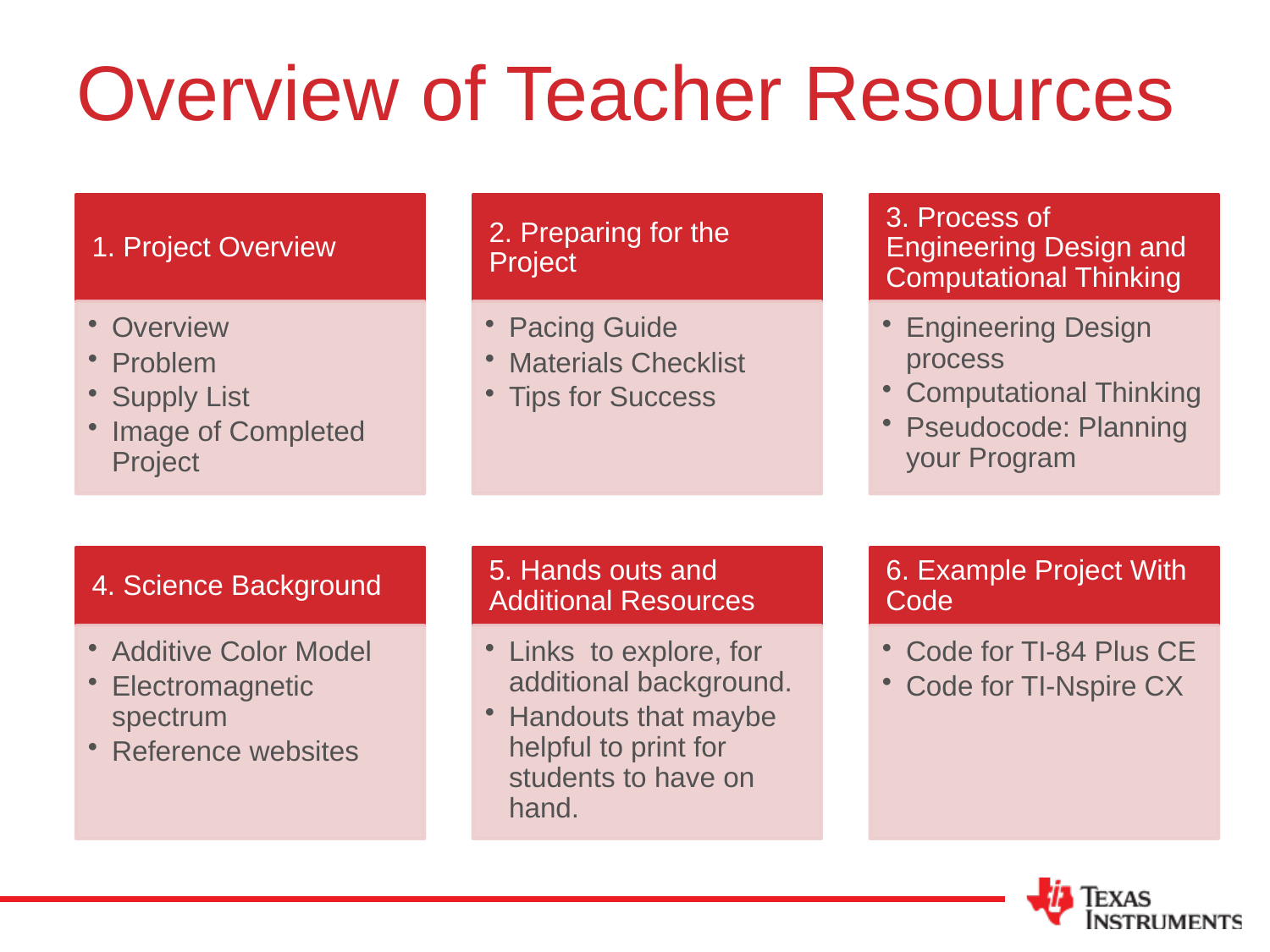

# Overview of Teacher Resources
1. Project Overview
Overview
Problem
Supply List
Image of Completed Project
2. Preparing for the Project
Pacing Guide
Materials Checklist
Tips for Success
3. Process of Engineering Design and Computational Thinking
Engineering Design process
Computational Thinking
Pseudocode: Planning your Program
4. Science Background
Additive Color Model
Electromagnetic spectrum
Reference websites
5. Hands outs and Additional Resources
Links  to explore, for additional background.
Handouts that maybe helpful to print for students to have on hand.
6. Example Project With Code
Code for TI-84 Plus CE
Code for TI-Nspire CX